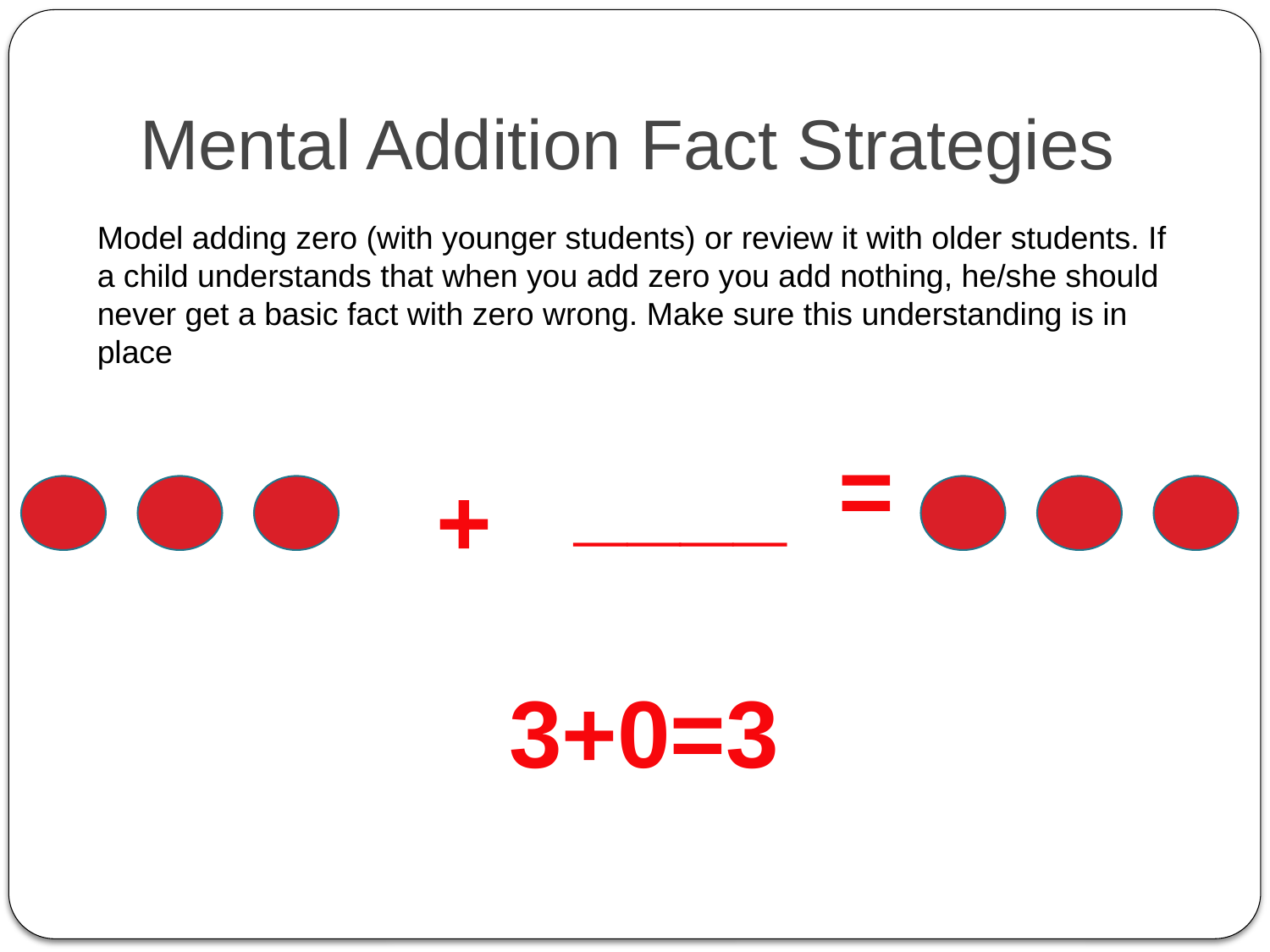

# Mental Addition Fact Strategies
Model adding zero (with younger students) or review it with older students. If a child understands that when you add zero you add nothing, he/she should never get a basic fact with zero wrong. Make sure this understanding is in place
=
____
+

3+0=3